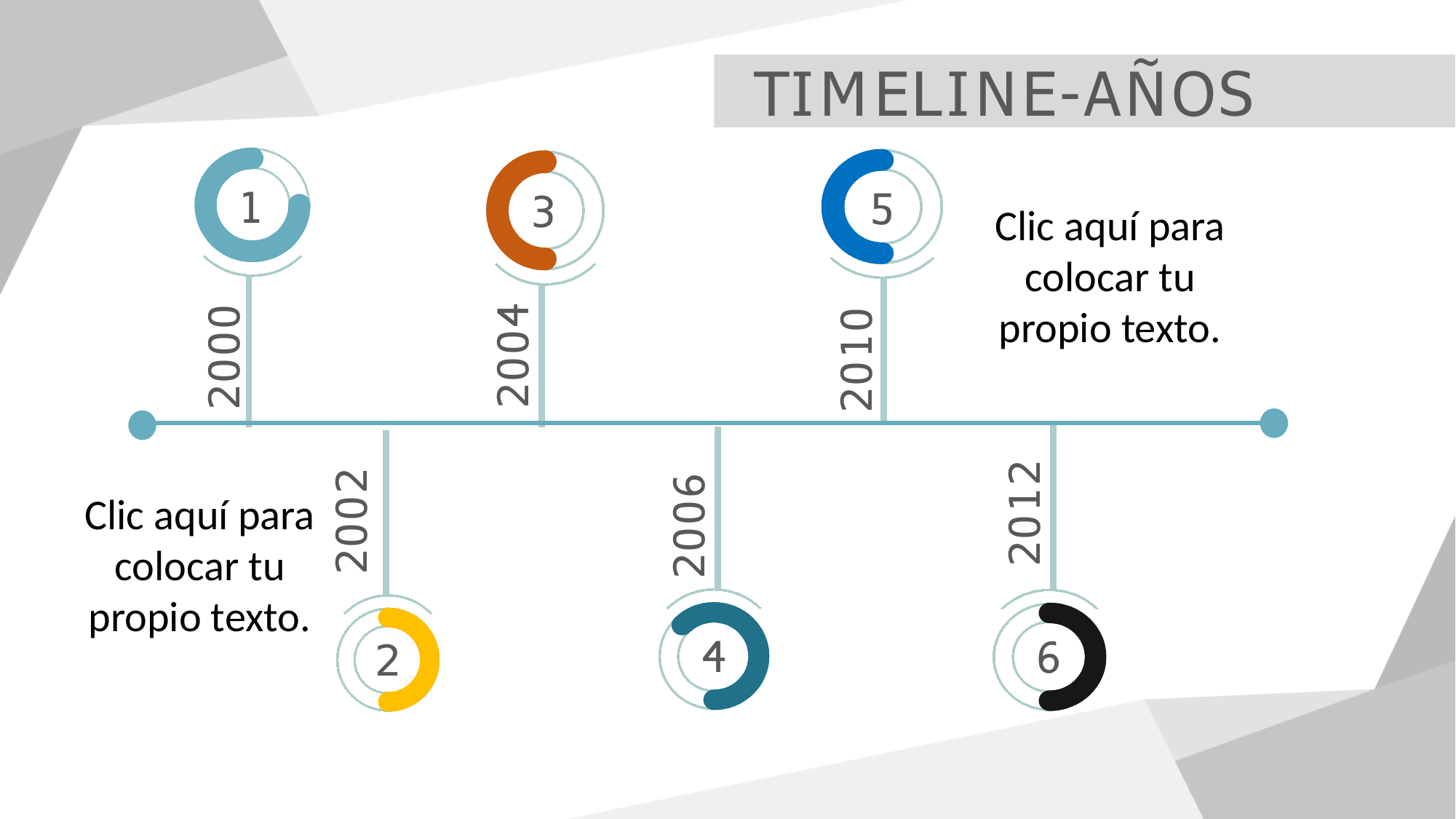

TIMELINE-AÑOS

1
5
3
Clic aquí para colocar tu propio texto.
2004
2000
2010

2012
Clic aquí para colocar tu propio texto.
2002
2006
4
6
2